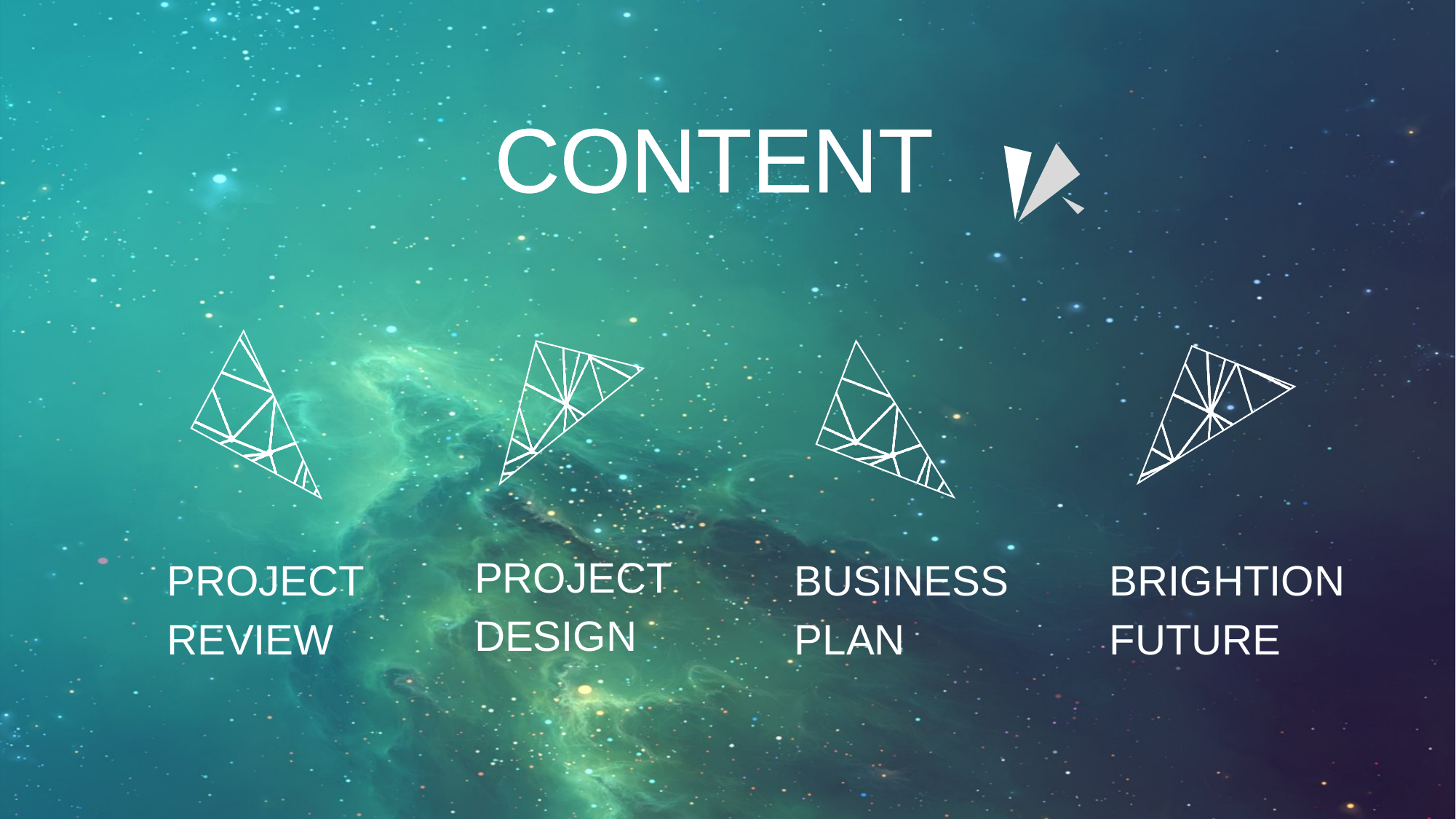

CONTENT

PROJECT
BRIGHTION
PROJECT
BUSINESS
DESIGN
FUTURE
REVIEW
PLAN